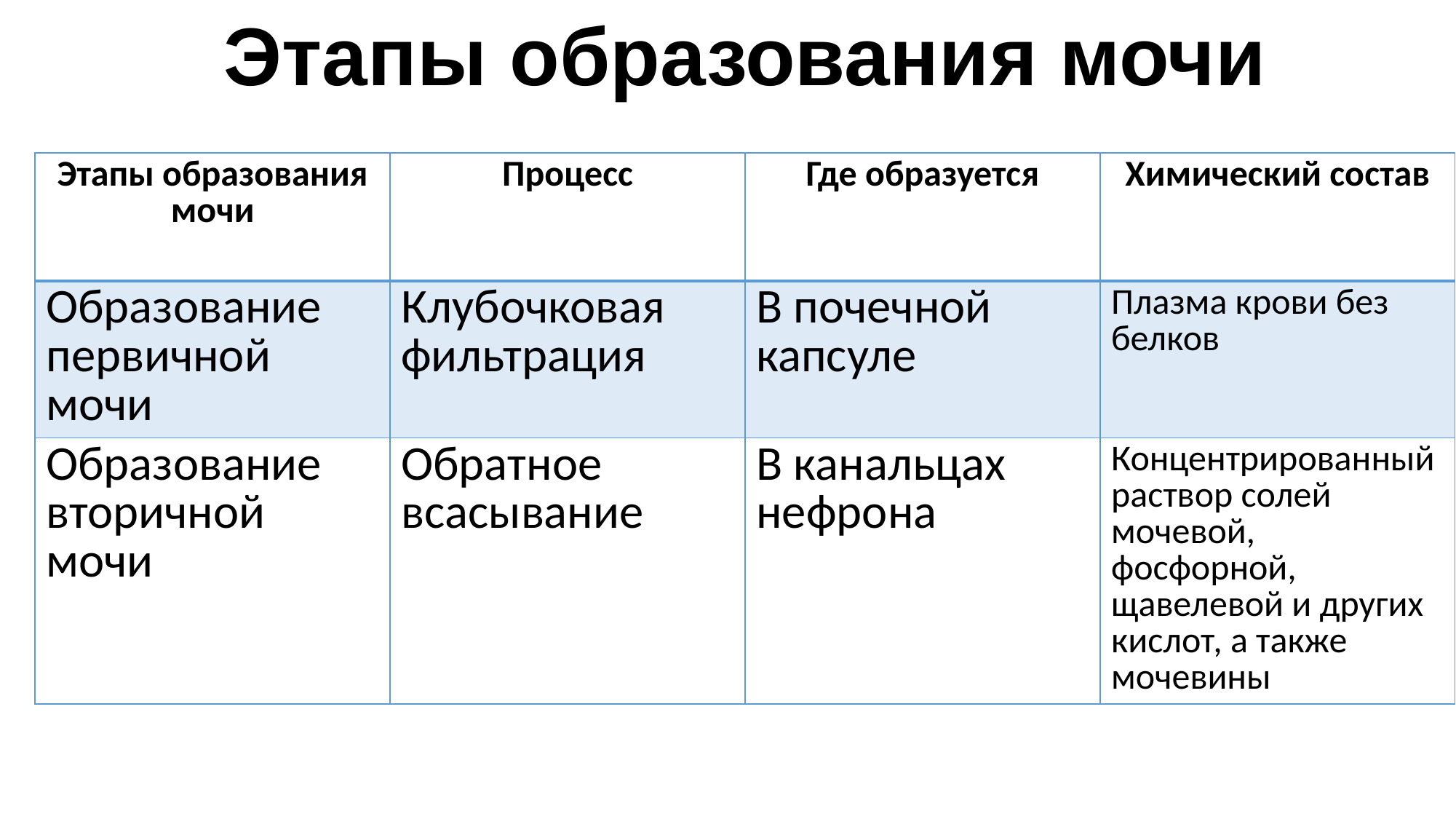

# Этапы образования мочи
| Этапы образования мочи | Процесс | Где образуется | Химический состав |
| --- | --- | --- | --- |
| Образование первичной мочи | Клубочковая фильтрация | В почечной капсуле | Плазма крови без белков |
| Образование вторичной мочи | Обратное всасывание | В канальцах нефрона | Концентрированный раствор солей мочевой, фосфорной, щавелевой и других кислот, а также мочевины |